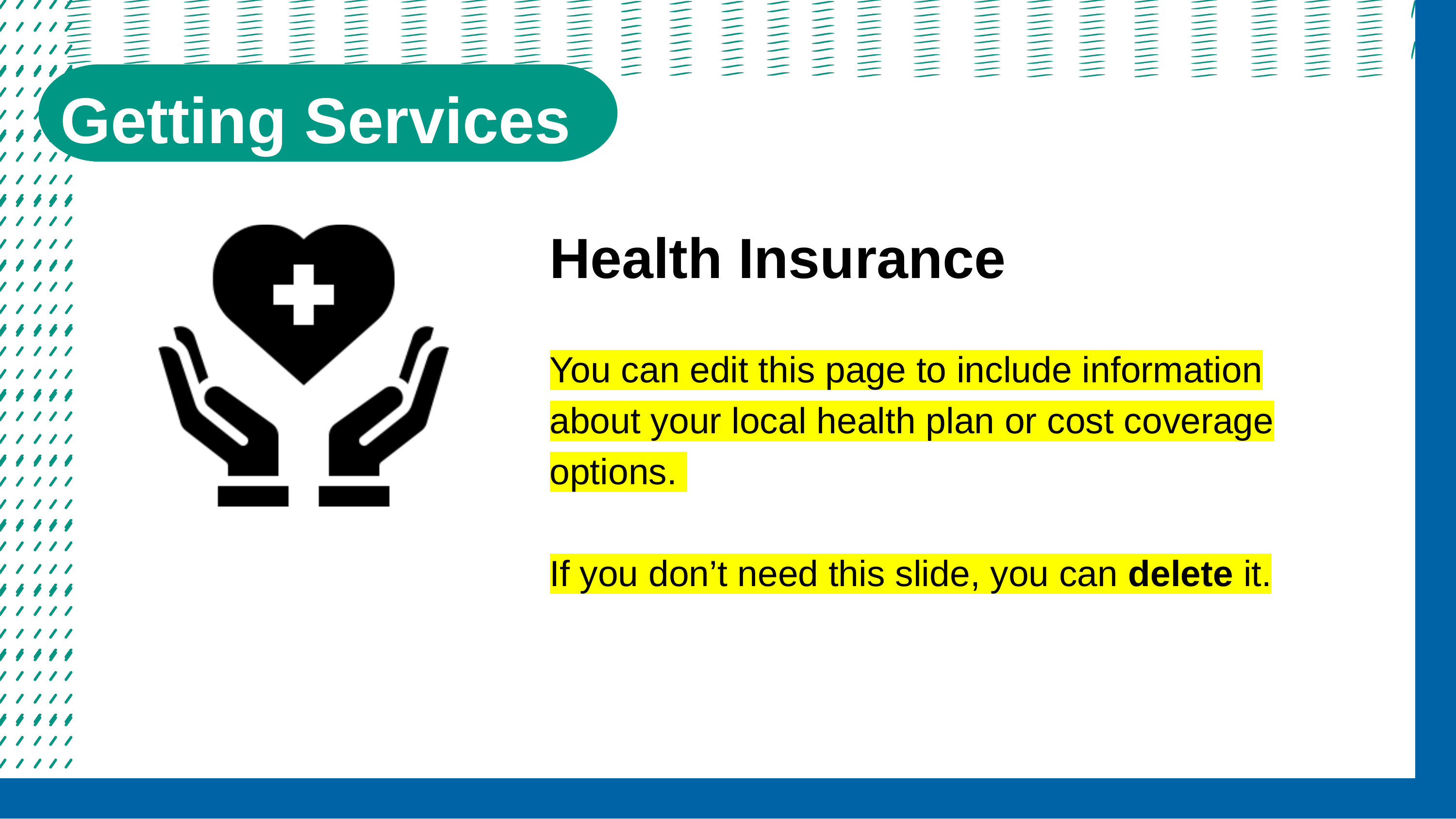

Getting Services

Health Insurance
You can edit this page to include information about your local health plan or cost coverage options.

If you don’t need this slide, you can delete it.